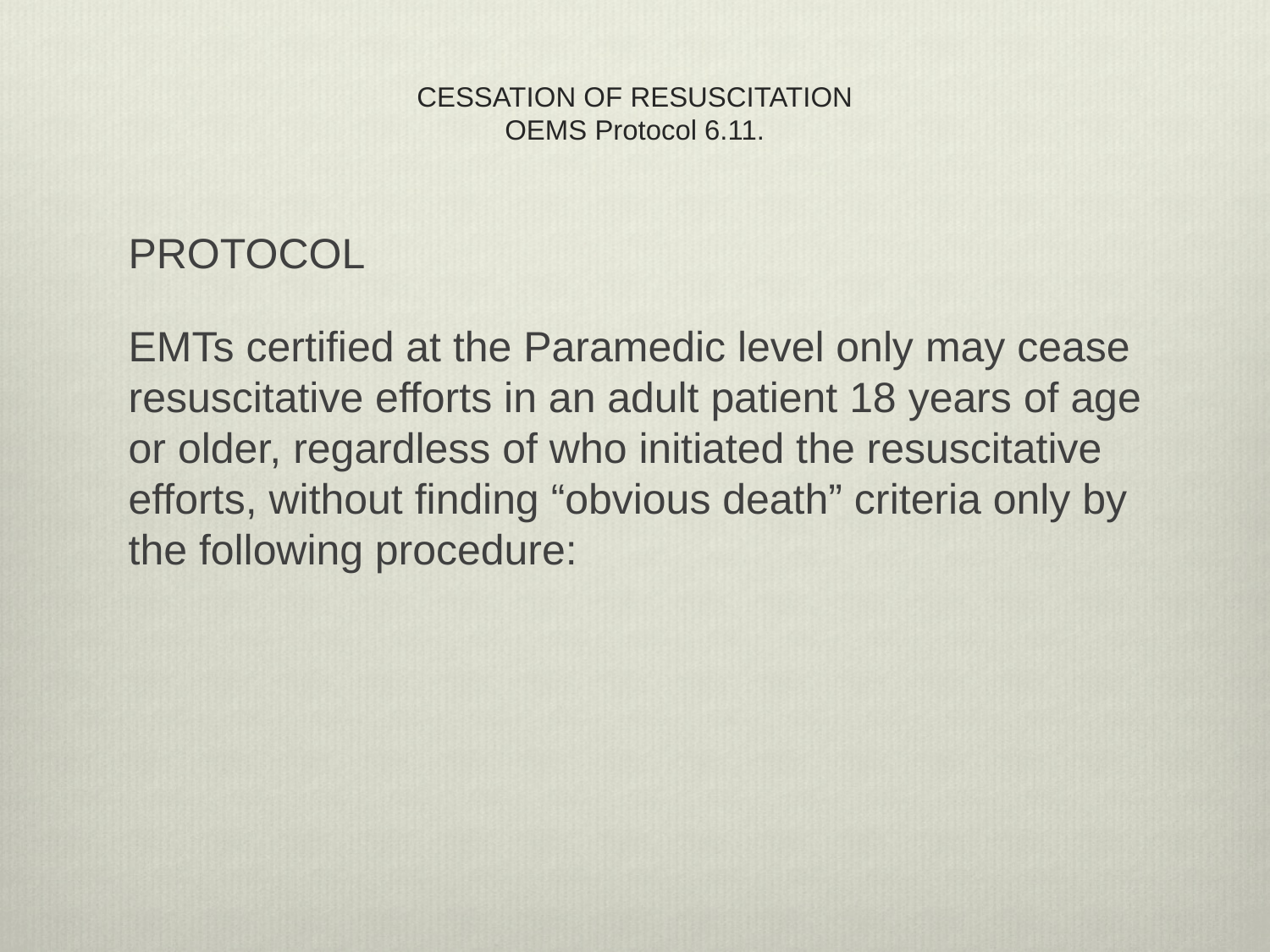

# CESSATION OF RESUSCITATION OEMS Protocol 6.11.
PROTOCOL
EMTs certified at the Paramedic level only may cease resuscitative efforts in an adult patient 18 years of age or older, regardless of who initiated the resuscitative efforts, without finding “obvious death” criteria only by the following procedure: